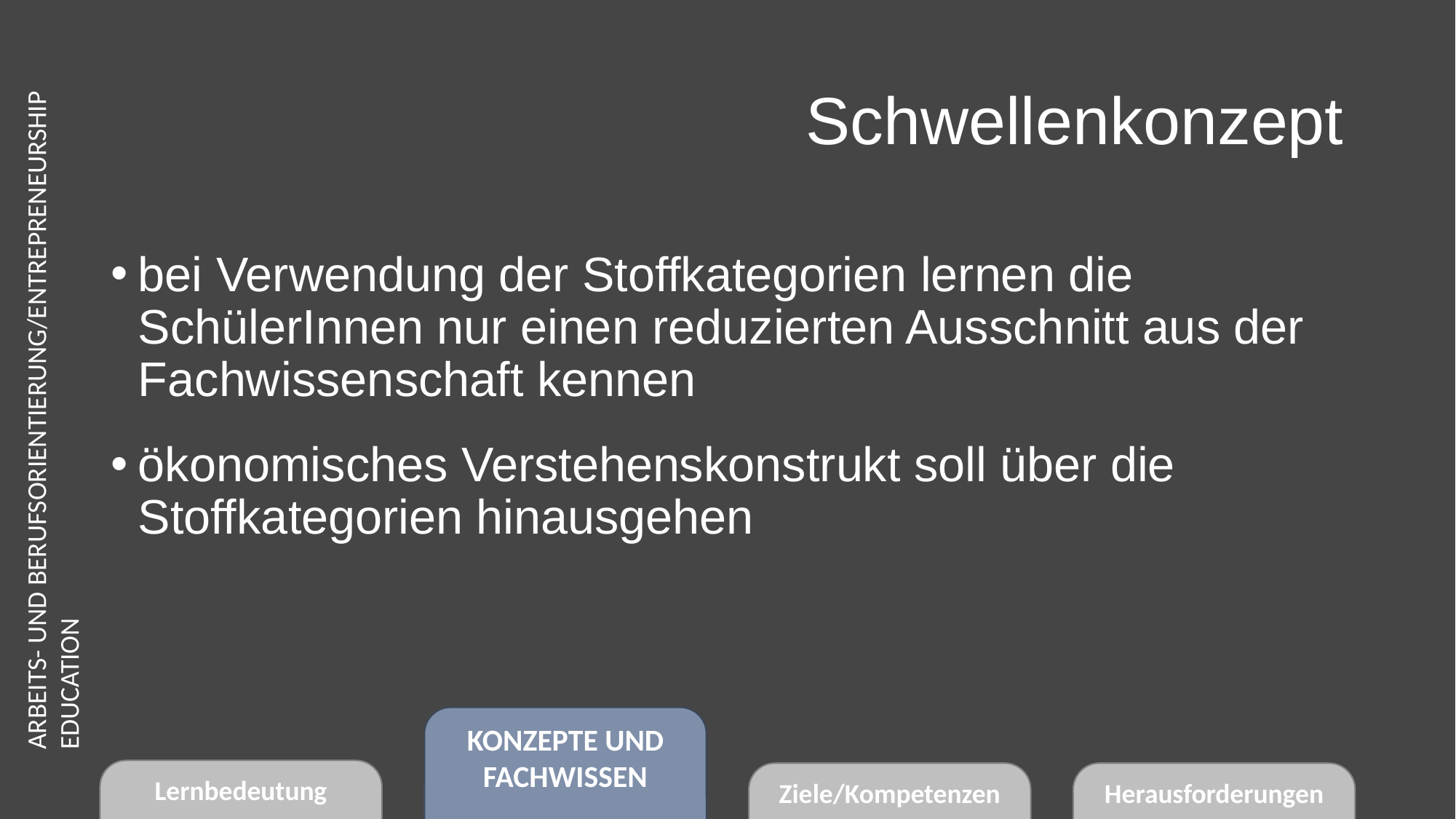

# Schwellenkonzept
bei Verwendung der Stoffkategorien lernen die SchülerInnen nur einen reduzierten Ausschnitt aus der Fachwissenschaft kennen
ökonomisches Verstehenskonstrukt soll über die Stoffkategorien hinausgehen